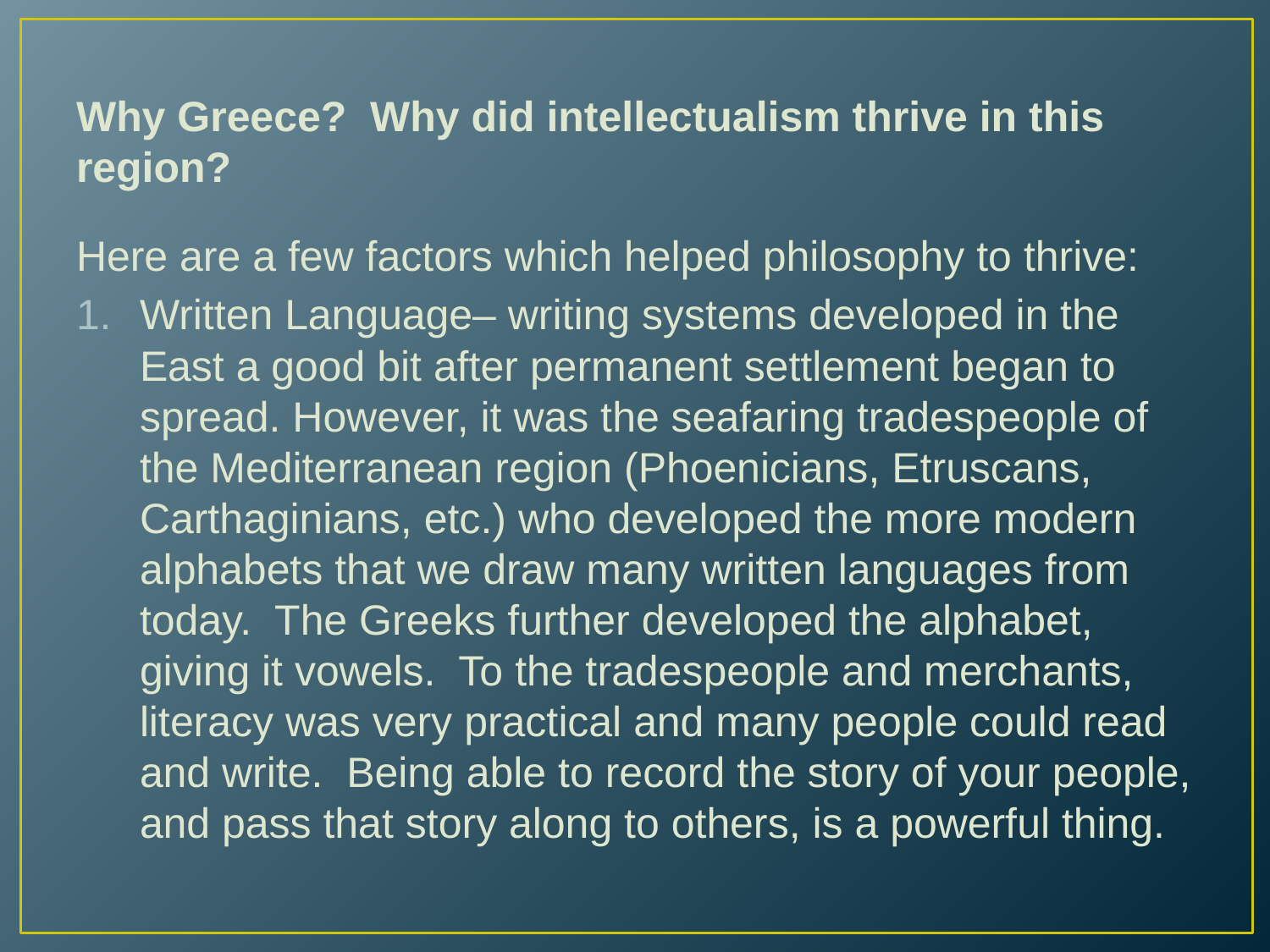

# Why Greece?  Why did intellectualism thrive in this region?
Here are a few factors which helped philosophy to thrive:
Written Language– writing systems developed in the East a good bit after permanent settlement began to spread. However, it was the seafaring tradespeople of the Mediterranean region (Phoenicians, Etruscans, Carthaginians, etc.) who developed the more modern alphabets that we draw many written languages from today.  The Greeks further developed the alphabet, giving it vowels.  To the tradespeople and merchants, literacy was very practical and many people could read and write.  Being able to record the story of your people, and pass that story along to others, is a powerful thing.